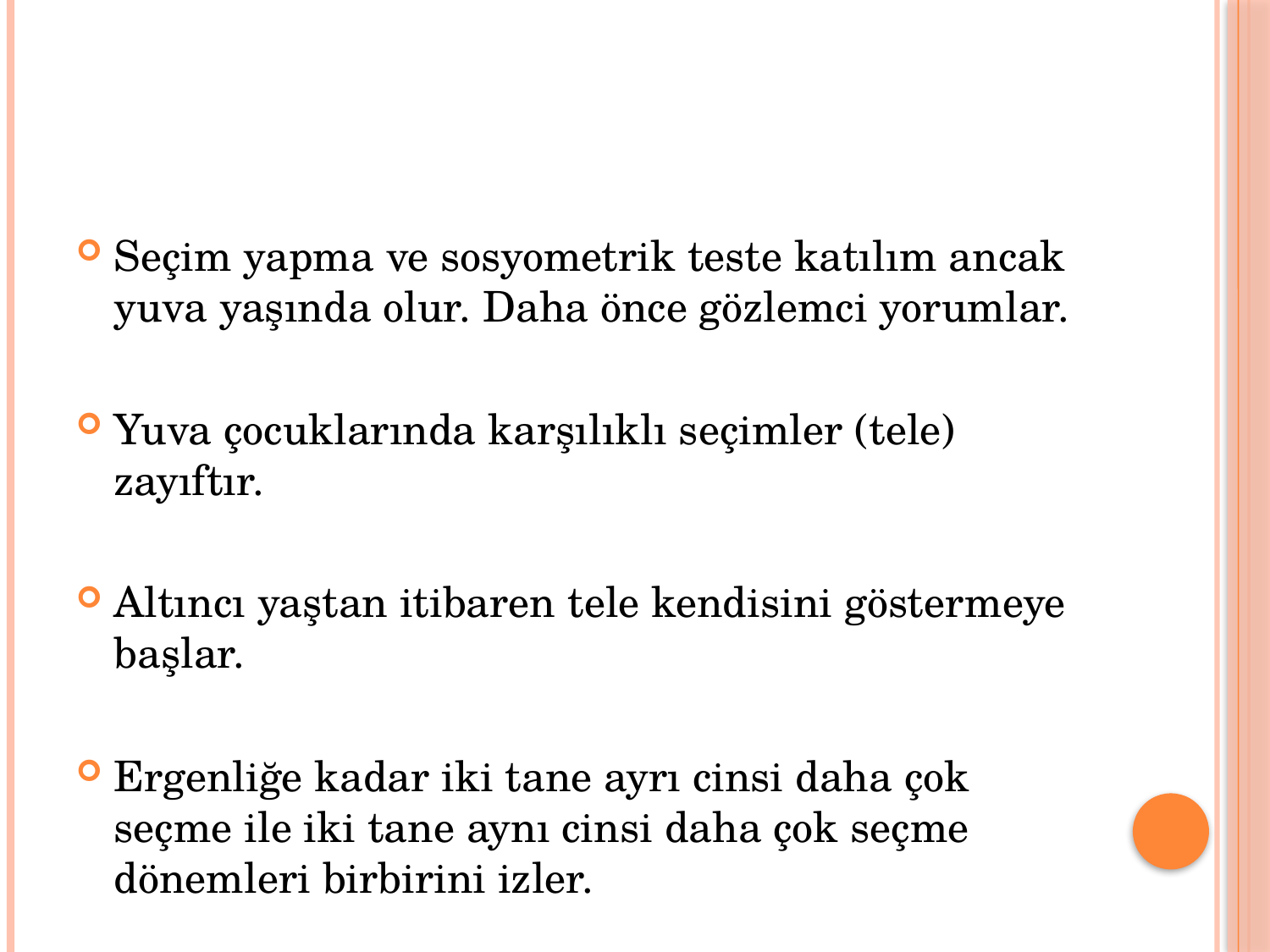

Seçim yapma ve sosyometrik teste katılım ancak yuva yaşında olur. Daha önce gözlemci yorumlar.

Yuva çocuklarında karşılıklı seçimler (tele) zayıftır.

Altıncı yaştan itibaren tele kendisini göstermeye başlar.

Ergenliğe kadar iki tane ayrı cinsi daha çok seçme ile iki tane aynı cinsi daha çok seçme dönemleri birbirini izler.